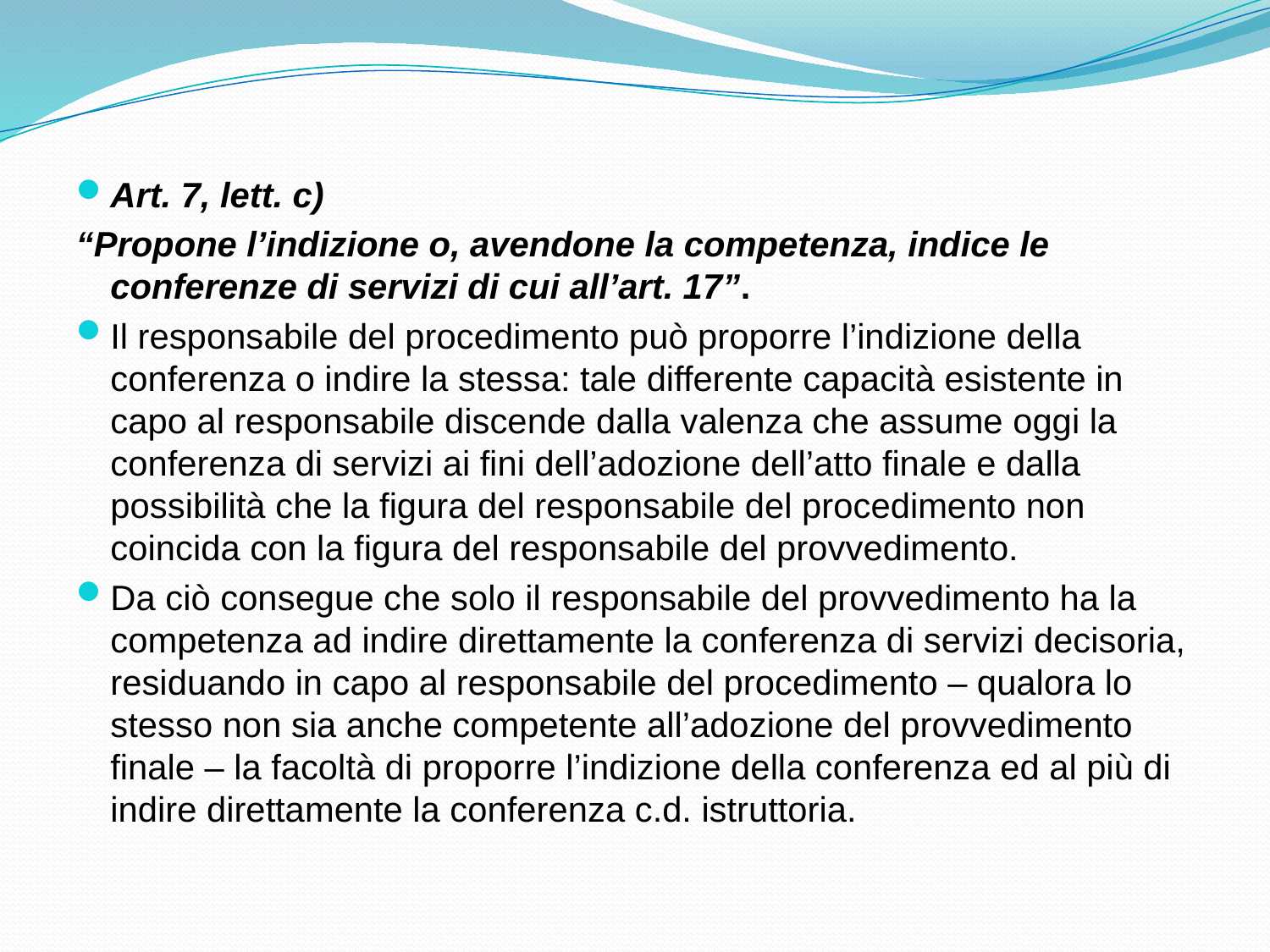

Art. 7, lett. c)
“Propone l’indizione o, avendone la competenza, indice le conferenze di servizi di cui all’art. 17”.
Il responsabile del procedimento può proporre l’indizione della conferenza o indire la stessa: tale differente capacità esistente in capo al responsabile discende dalla valenza che assume oggi la conferenza di servizi ai fini dell’adozione dell’atto finale e dalla possibilità che la figura del responsabile del procedimento non coincida con la figura del responsabile del provvedimento.
Da ciò consegue che solo il responsabile del provvedimento ha la competenza ad indire direttamente la conferenza di servizi decisoria, residuando in capo al responsabile del procedimento – qualora lo stesso non sia anche competente all’adozione del provvedimento finale – la facoltà di proporre l’indizione della conferenza ed al più di indire direttamente la conferenza c.d. istruttoria.